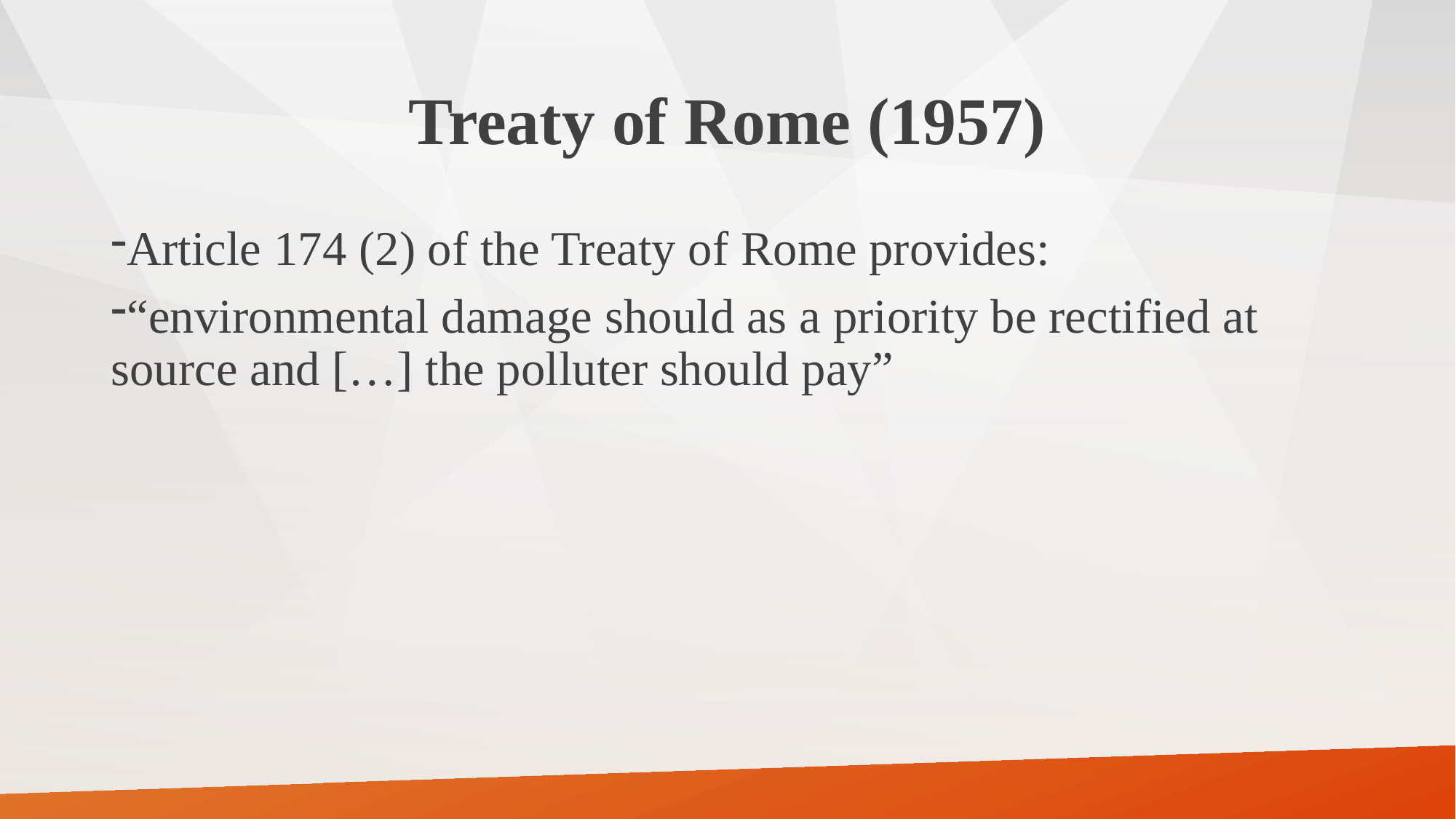

# Treaty of Rome (1957)
Article 174 (2) of the Treaty of Rome provides:
“environmental damage should as a priority be rectified at source and […] the polluter should pay”